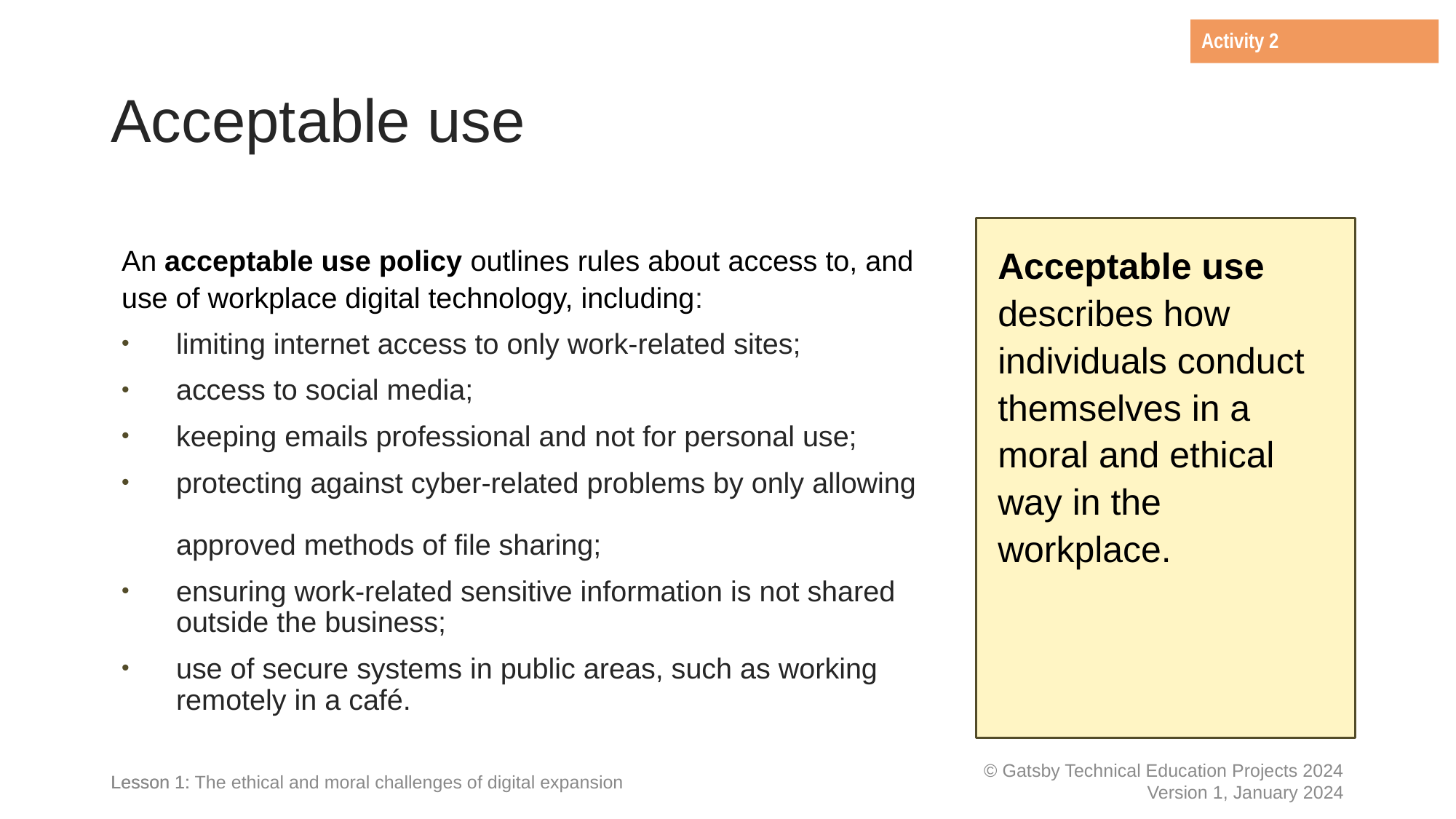

Activity 2
# Acceptable use
An acceptable use policy outlines rules about access to, and use of workplace digital technology, including:
limiting internet access to only work-related sites;
access to social media;
keeping emails professional and not for personal use;
protecting against cyber-related problems by only allowing
approved methods of file sharing;
ensuring work-related sensitive information is not shared
outside the business;
use of secure systems in public areas, such as working remotely in a café.
Acceptable use describes how individuals conduct themselves in a moral and ethical way in the workplace.

Lesson 1:
Lesson 1: The ethical and moral challenges of digital expansion